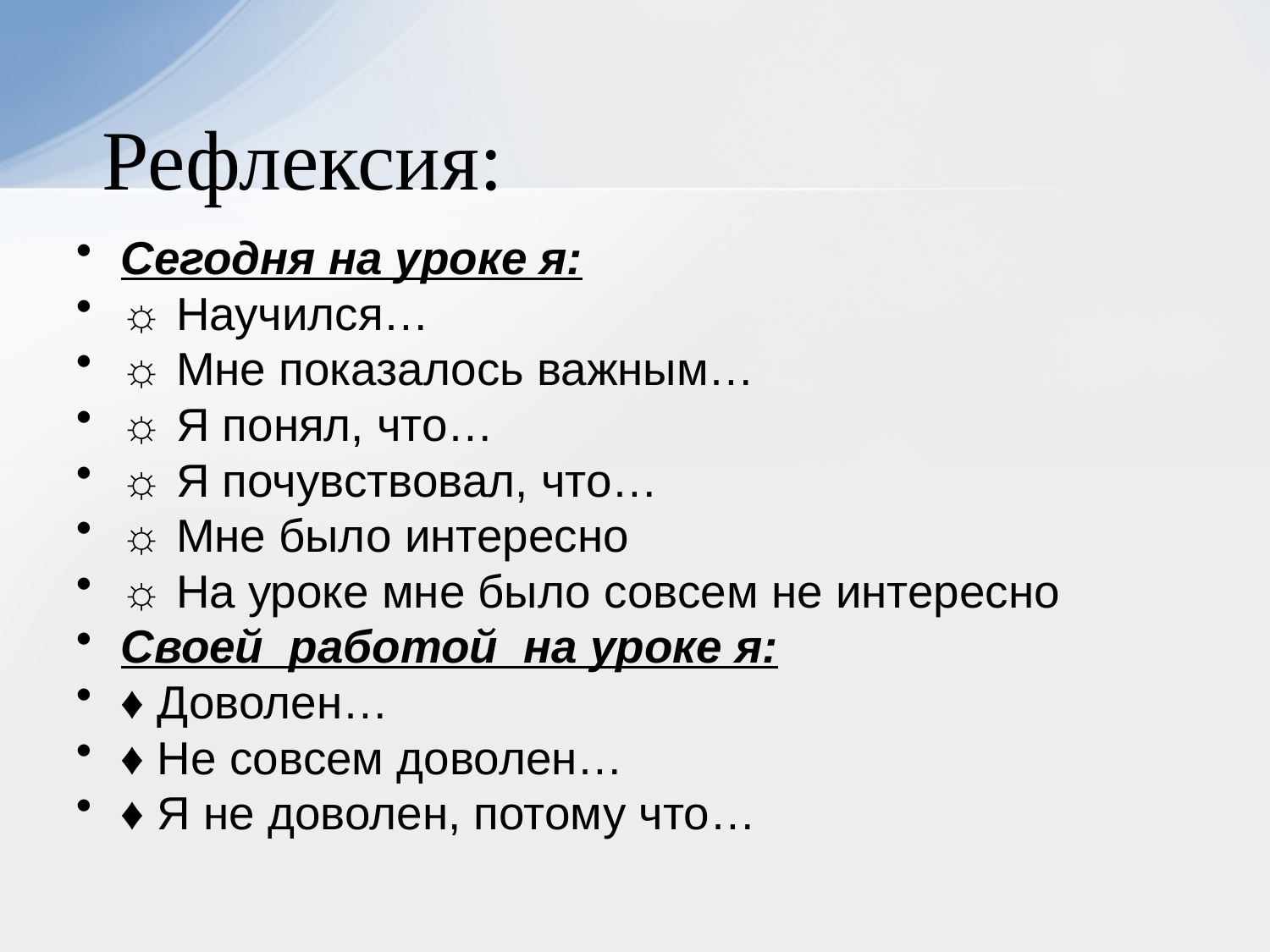

#
Рефлексия:
Сегодня на уроке я:
☼ Научился…
☼ Мне показалось важным…
☼ Я понял, что…
☼ Я почувствовал, что…
☼ Мне было интересно
☼ На уроке мне было совсем не интересно
Своей  работой  на уроке я:
♦ Доволен…
♦ Не совсем доволен…
♦ Я не доволен, потому что…